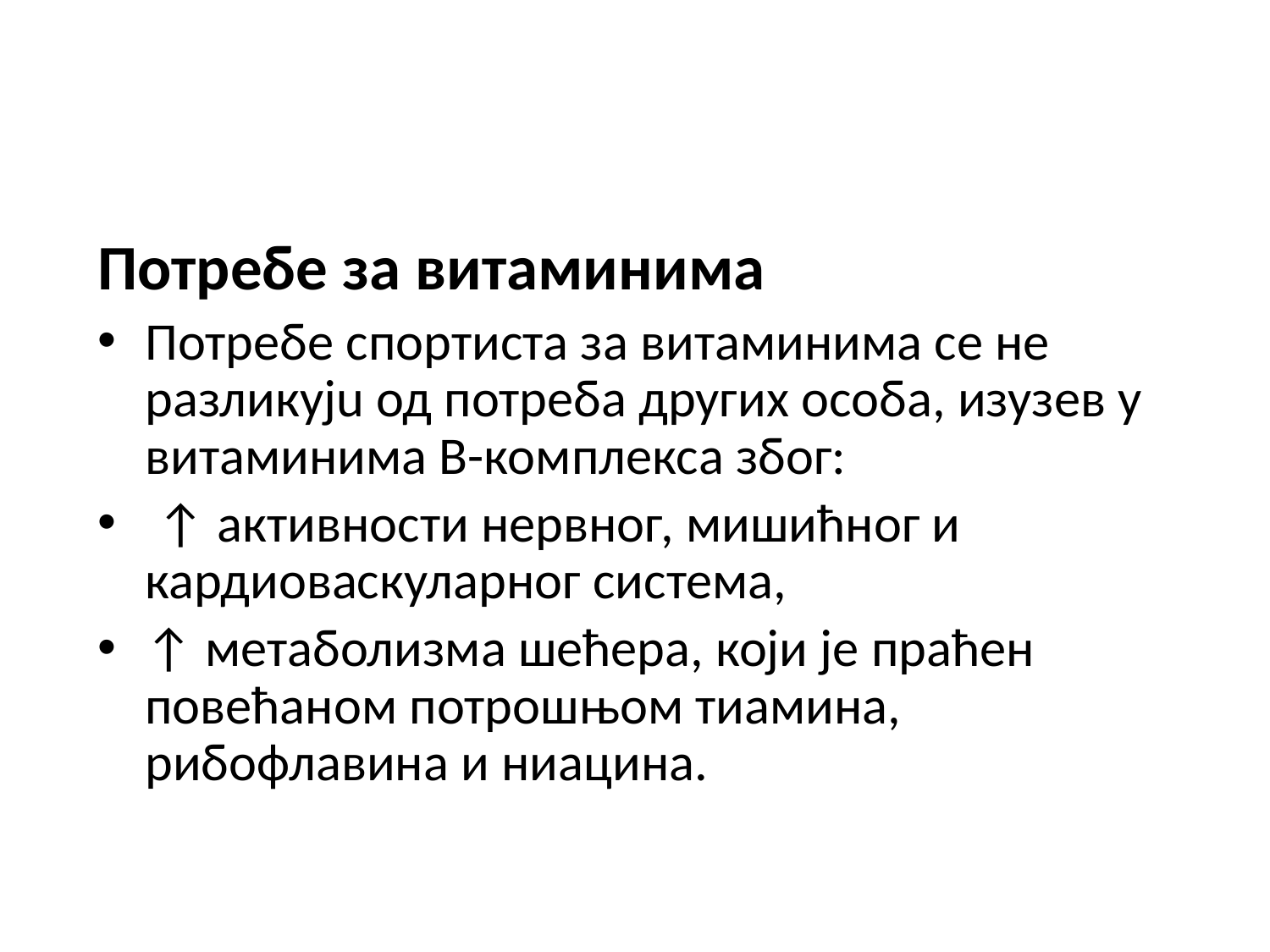

Потребе за витаминима
Потребe спортиста за витаминима се не разликујu од потреба других осoба, изузев у витаминима В-комплекса због:
 ↑ активности нервног, мишићног и кардиоваскуларног система,
↑ метаболизма шећeра, који је праћен повећаном потрошњом тиамина, рибофлавина и ниацина.